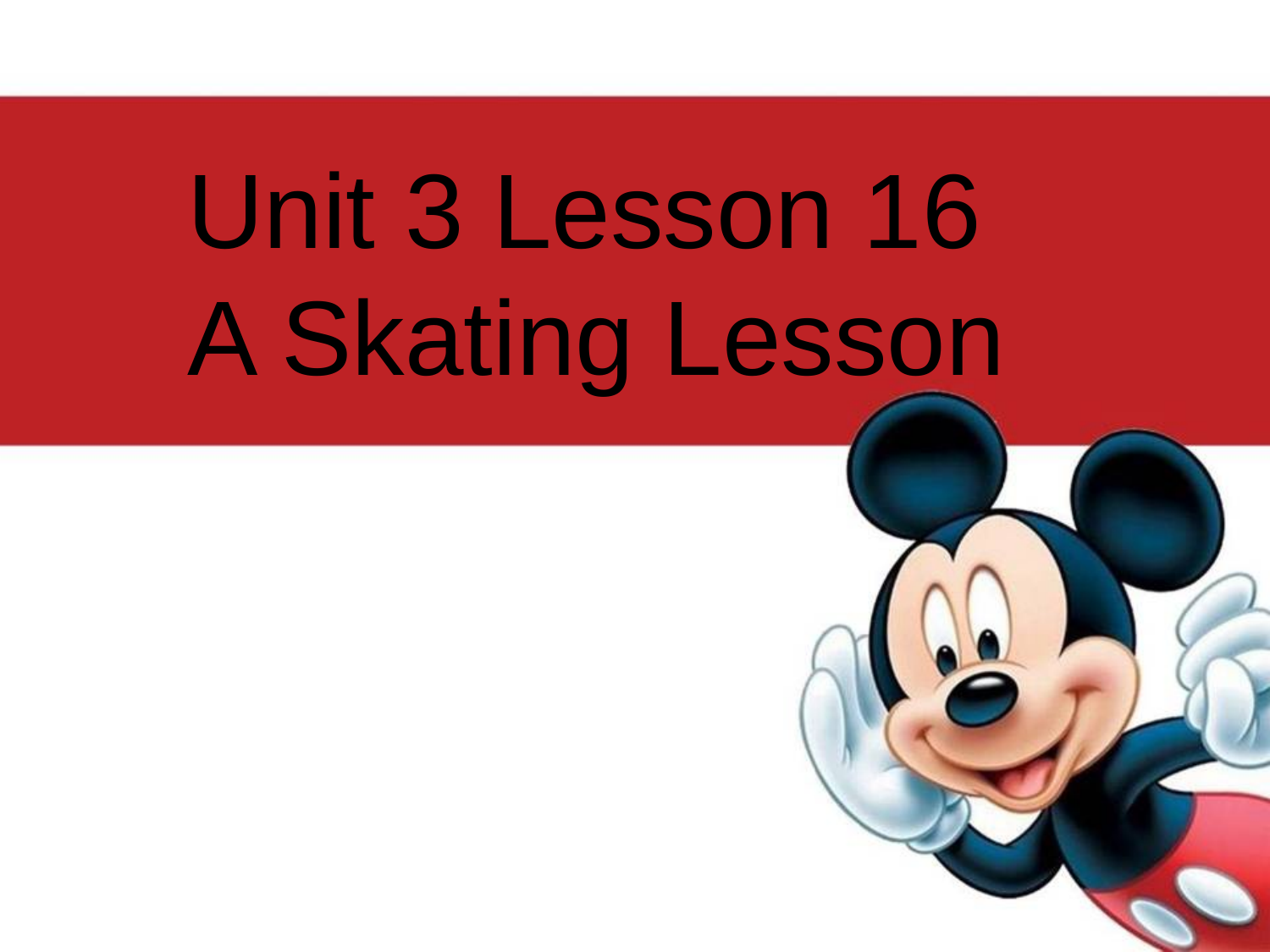

Unit 3 Lesson 16 A Skating Lesson